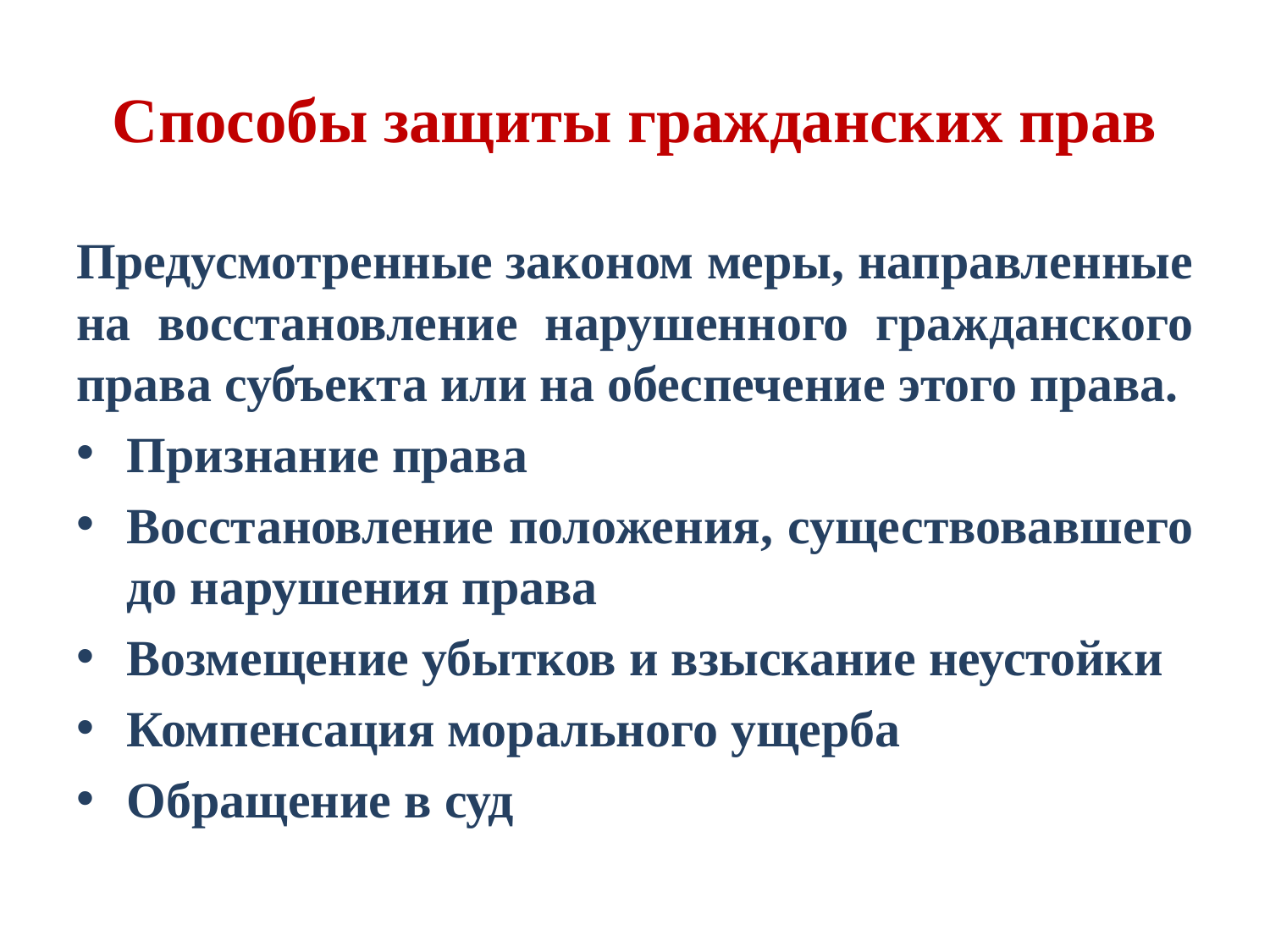

# Способы защиты гражданских прав
Предусмотренные законом меры, направленные на восстановление нарушенного гражданского права субъекта или на обеспечение этого права.
Признание права
Восстановление положения, существовавшего до нарушения права
Возмещение убытков и взыскание неустойки
Компенсация морального ущерба
Обращение в суд